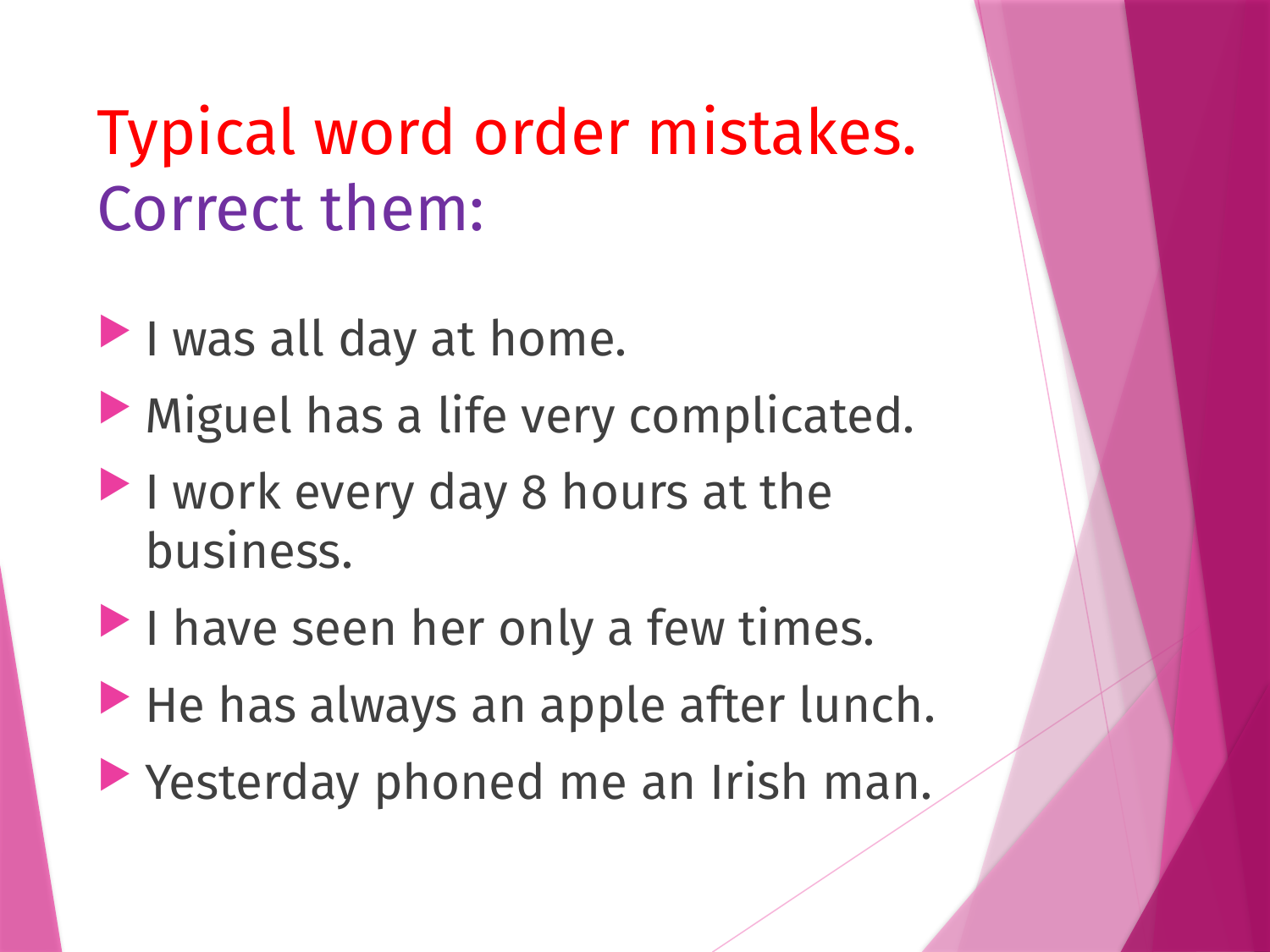

# Typical word order mistakes. Correct them:
I was all day at home.
Miguel has a life very complicated.
I work every day 8 hours at the business.
I have seen her only a few times.
He has always an apple after lunch.
Yesterday phoned me an Irish man.